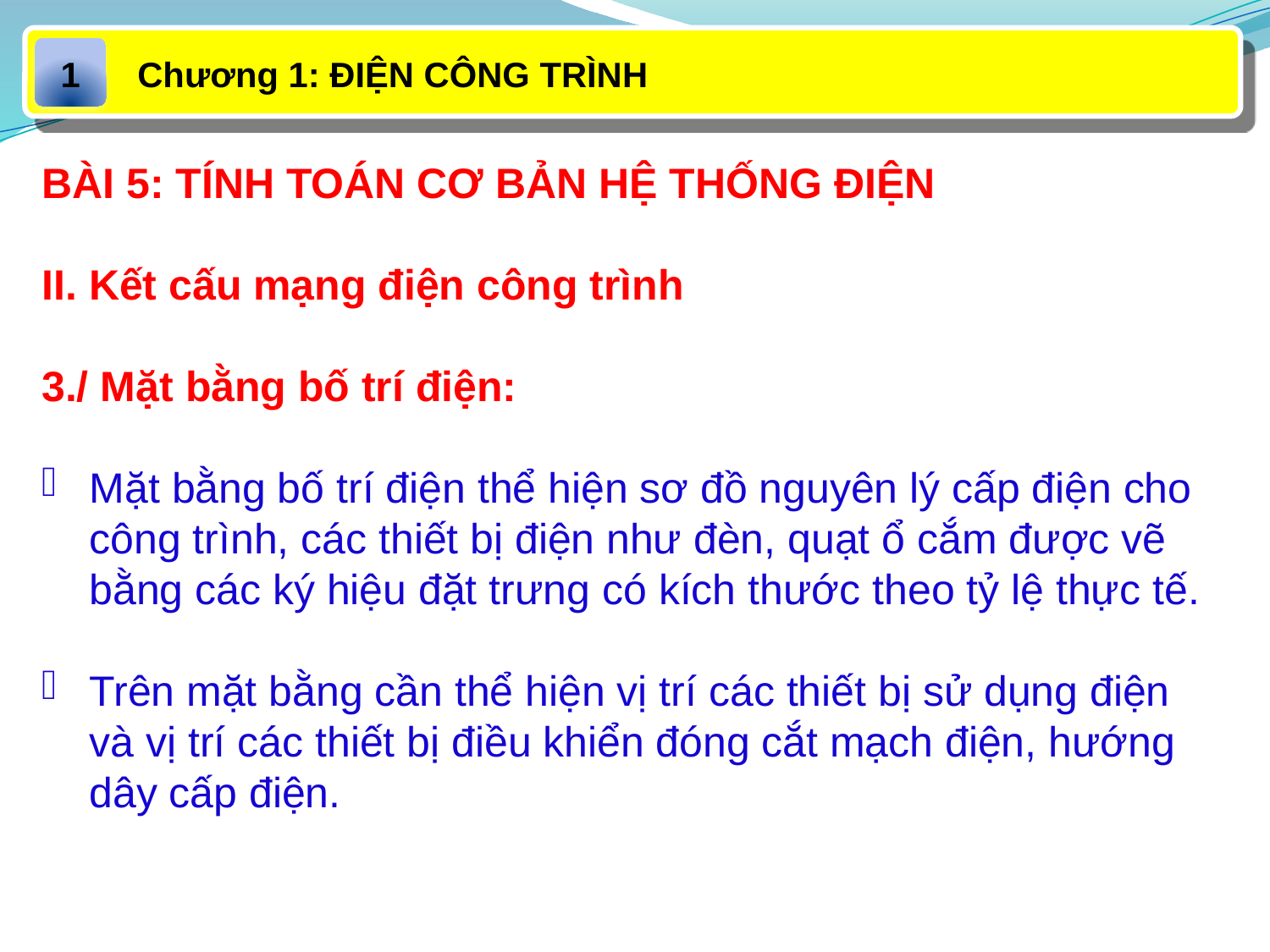

Chương 1: ĐIỆN CÔNG TRÌNH
1

BÀI 5: TÍNH TOÁN CƠ BẢN HỆ THỐNG ĐIỆN

II. Kết cấu mạng điện công trình

3./ Mặt bằng bố trí điện:

Mặt bằng bố trí điện thể hiện sơ đồ nguyên lý cấp điện cho công trình, các thiết bị điện như đèn, quạt ổ cắm được vẽ bằng các ký hiệu đặt trưng có kích thước theo tỷ lệ thực tế.

Trên mặt bằng cần thể hiện vị trí các thiết bị sử dụng điện và vị trí các thiết bị điều khiển đóng cắt mạch điện, hướng dây cấp điện.